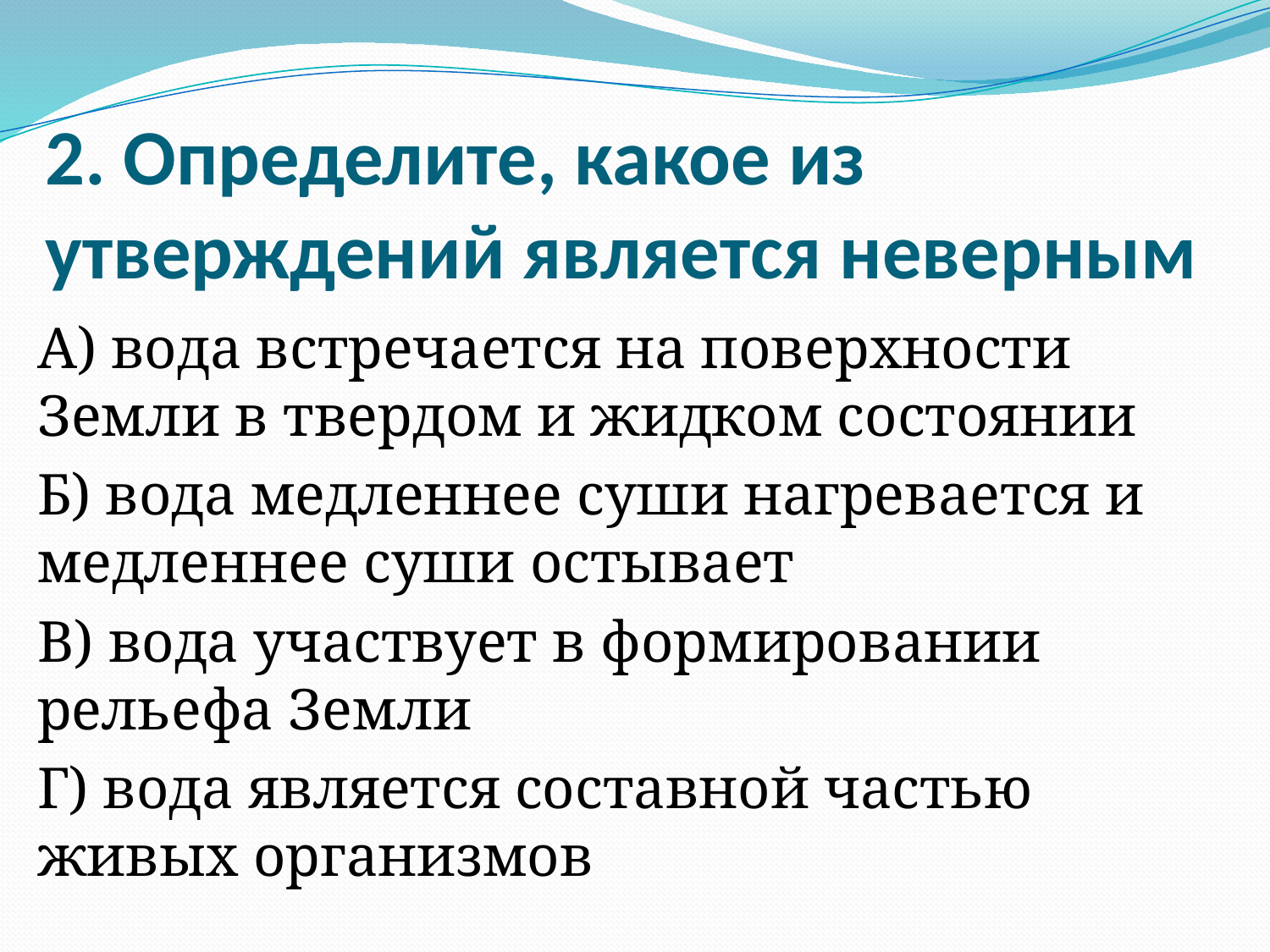

# 2. Определите, какое из утверждений является неверным
А) вода встречается на поверхности Земли в твердом и жидком состоянии
Б) вода медленнее суши нагревается и медленнее суши остывает
В) вода участвует в формировании рельефа Земли
Г) вода является составной частью живых организмов